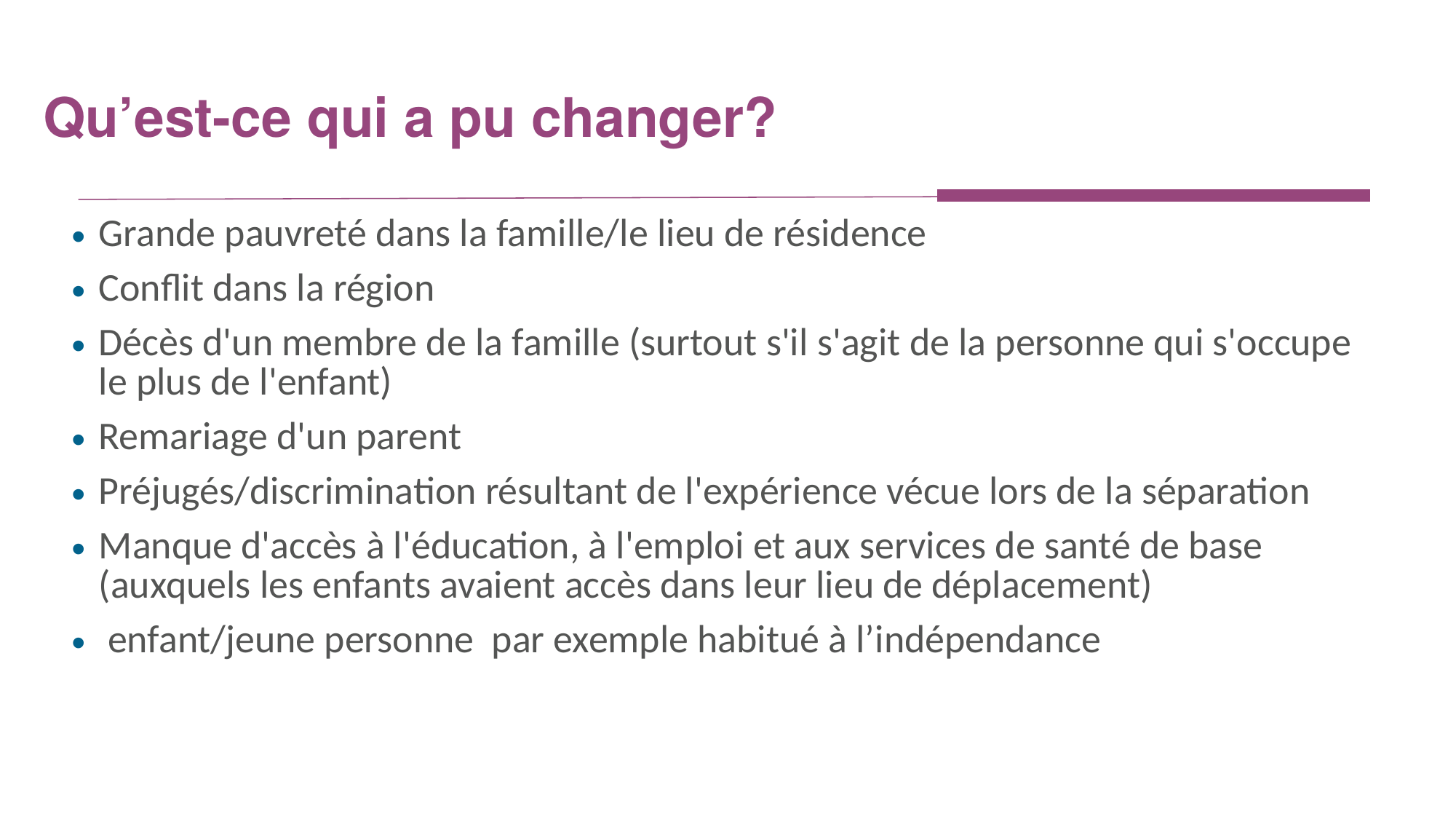

# Qu’est-ce qui a pu changer?
Grande pauvreté dans la famille/le lieu de résidence
Conflit dans la région
Décès d'un membre de la famille (surtout s'il s'agit de la personne qui s'occupe le plus de l'enfant)
Remariage d'un parent
Préjugés/discrimination résultant de l'expérience vécue lors de la séparation
Manque d'accès à l'éducation, à l'emploi et aux services de santé de base (auxquels les enfants avaient accès dans leur lieu de déplacement)
 enfant/jeune personne  par exemple habitué à l’indépendance